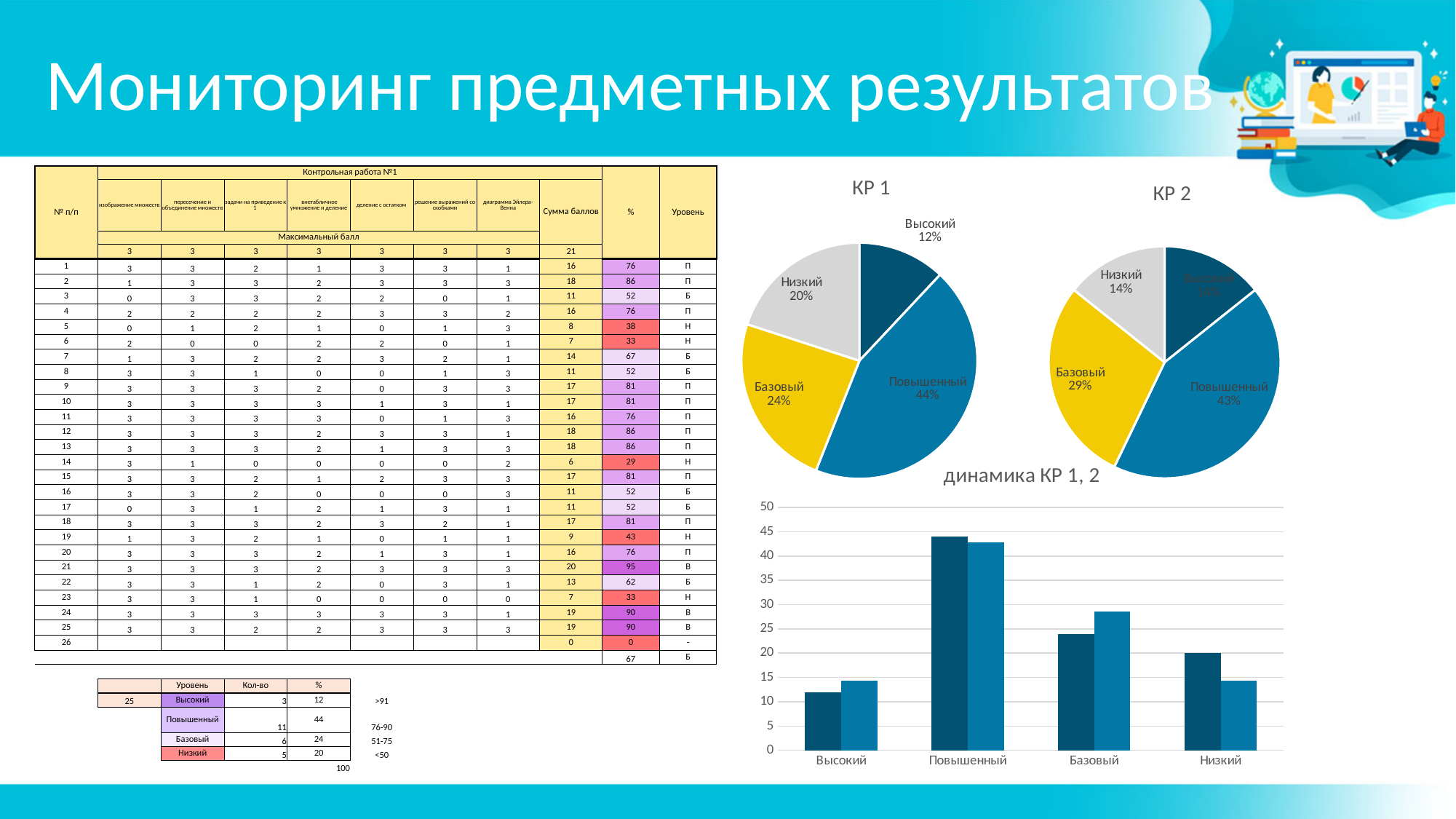

# Мониторинг предметных результатов

### Chart: КР 1

| Category |  |  |
|---|---|---|
| Высокий | 3.0 | 12.0 |
| Повышенный | 11.0 | 44.0 |
| Базовый | 6.0 | 24.0 |
| Низкий | 5.0 | 20.0 |
| № п/п | Контрольная работа №1 |  |  |  |  |  |  |  | % | Уровень |
| --- | --- | --- | --- | --- | --- | --- | --- | --- | --- | --- |
|  | изображение множеств | пересечение и объединение множеств | задачи на приведение к 1 | внетабличное умножение и деление | деление с остатком | решение выражений со скобками | диаграмма Эйлера-Венна | Сумма баллов |  |  |
|  | Максимальный балл |  |  |  |  |  |  |  |  |  |
|  | 3 | 3 | 3 | 3 | 3 | 3 | 3 | 21 |  |  |
| 1 | 3 | 3 | 2 | 1 | 3 | 3 | 1 | 16 | 76 | П |
| 2 | 1 | 3 | 3 | 2 | 3 | 3 | 3 | 18 | 86 | П |
| 3 | 0 | 3 | 3 | 2 | 2 | 0 | 1 | 11 | 52 | Б |
| 4 | 2 | 2 | 2 | 2 | 3 | 3 | 2 | 16 | 76 | П |
| 5 | 0 | 1 | 2 | 1 | 0 | 1 | 3 | 8 | 38 | Н |
| 6 | 2 | 0 | 0 | 2 | 2 | 0 | 1 | 7 | 33 | Н |
| 7 | 1 | 3 | 2 | 2 | 3 | 2 | 1 | 14 | 67 | Б |
| 8 | 3 | 3 | 1 | 0 | 0 | 1 | 3 | 11 | 52 | Б |
| 9 | 3 | 3 | 3 | 2 | 0 | 3 | 3 | 17 | 81 | П |
| 10 | 3 | 3 | 3 | 3 | 1 | 3 | 1 | 17 | 81 | П |
| 11 | 3 | 3 | 3 | 3 | 0 | 1 | 3 | 16 | 76 | П |
| 12 | 3 | 3 | 3 | 2 | 3 | 3 | 1 | 18 | 86 | П |
| 13 | 3 | 3 | 3 | 2 | 1 | 3 | 3 | 18 | 86 | П |
| 14 | 3 | 1 | 0 | 0 | 0 | 0 | 2 | 6 | 29 | Н |
| 15 | 3 | 3 | 2 | 1 | 2 | 3 | 3 | 17 | 81 | П |
| 16 | 3 | 3 | 2 | 0 | 0 | 0 | 3 | 11 | 52 | Б |
| 17 | 0 | 3 | 1 | 2 | 1 | 3 | 1 | 11 | 52 | Б |
| 18 | 3 | 3 | 3 | 2 | 3 | 2 | 1 | 17 | 81 | П |
| 19 | 1 | 3 | 2 | 1 | 0 | 1 | 1 | 9 | 43 | Н |
| 20 | 3 | 3 | 3 | 2 | 1 | 3 | 1 | 16 | 76 | П |
| 21 | 3 | 3 | 3 | 2 | 3 | 3 | 3 | 20 | 95 | В |
| 22 | 3 | 3 | 1 | 2 | 0 | 3 | 1 | 13 | 62 | Б |
| 23 | 3 | 3 | 1 | 0 | 0 | 0 | 0 | 7 | 33 | Н |
| 24 | 3 | 3 | 3 | 3 | 3 | 3 | 1 | 19 | 90 | В |
| 25 | 3 | 3 | 2 | 2 | 3 | 3 | 3 | 19 | 90 | В |
| 26 |  |  |  |  |  |  |  | 0 | 0 | - |
|  |  |  |  |  |  |  |  |  | 67 | Б |
|  |  |  |  |  |  |  |  |  |  |  |
|  |  | Уровень | Кол-во | % |  |  |  |  |  |  |
|  | 25 | Высокий | 3 | 12 | >91 |  |  |  |  |  |
|  |  | Повышенный | 11 | 44 | 76-90 |  |  |  |  |  |
|  |  | Базовый | 6 | 24 | 51-75 |  |  |  |  |  |
|  |  | Низкий | 5 | 20 | <50 |  |  |  |  |  |
|  |  |  |  | 100 |  |  |  |  |  |  |

### Chart: КР 2

| Category |  |  |
|---|---|---|
| Высокий | 3.0 | 14.285714285714285 |
| Повышенный | 9.0 | 42.857142857142854 |
| Базовый | 6.0 | 28.57142857142857 |
| Низкий | 3.0 | 14.285714285714285 |

### Chart: динамика КР 1, 2

| Category |  |  |
|---|---|---|
| Высокий | 12.0 | 14.285714285714285 |
| Повышенный | 44.0 | 42.857142857142854 |
| Базовый | 24.0 | 28.57142857142857 |
| Низкий | 20.0 | 14.285714285714285 |